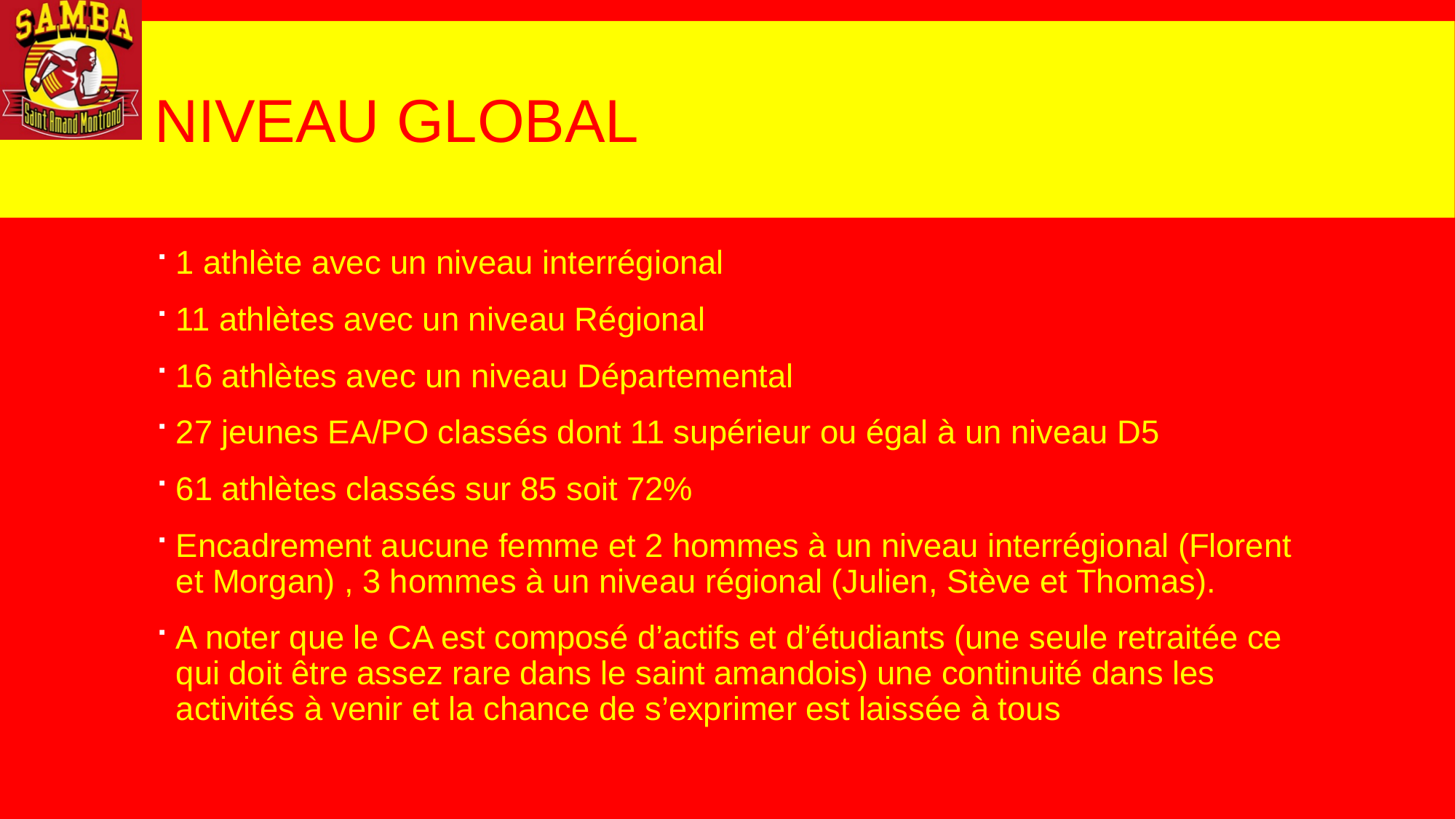

# Niveau global
1 athlète avec un niveau interrégional
11 athlètes avec un niveau Régional
16 athlètes avec un niveau Départemental
27 jeunes EA/PO classés dont 11 supérieur ou égal à un niveau D5
61 athlètes classés sur 85 soit 72%
Encadrement aucune femme et 2 hommes à un niveau interrégional (Florent et Morgan) , 3 hommes à un niveau régional (Julien, Stève et Thomas).
A noter que le CA est composé d’actifs et d’étudiants (une seule retraitée ce qui doit être assez rare dans le saint amandois) une continuité dans les activités à venir et la chance de s’exprimer est laissée à tous